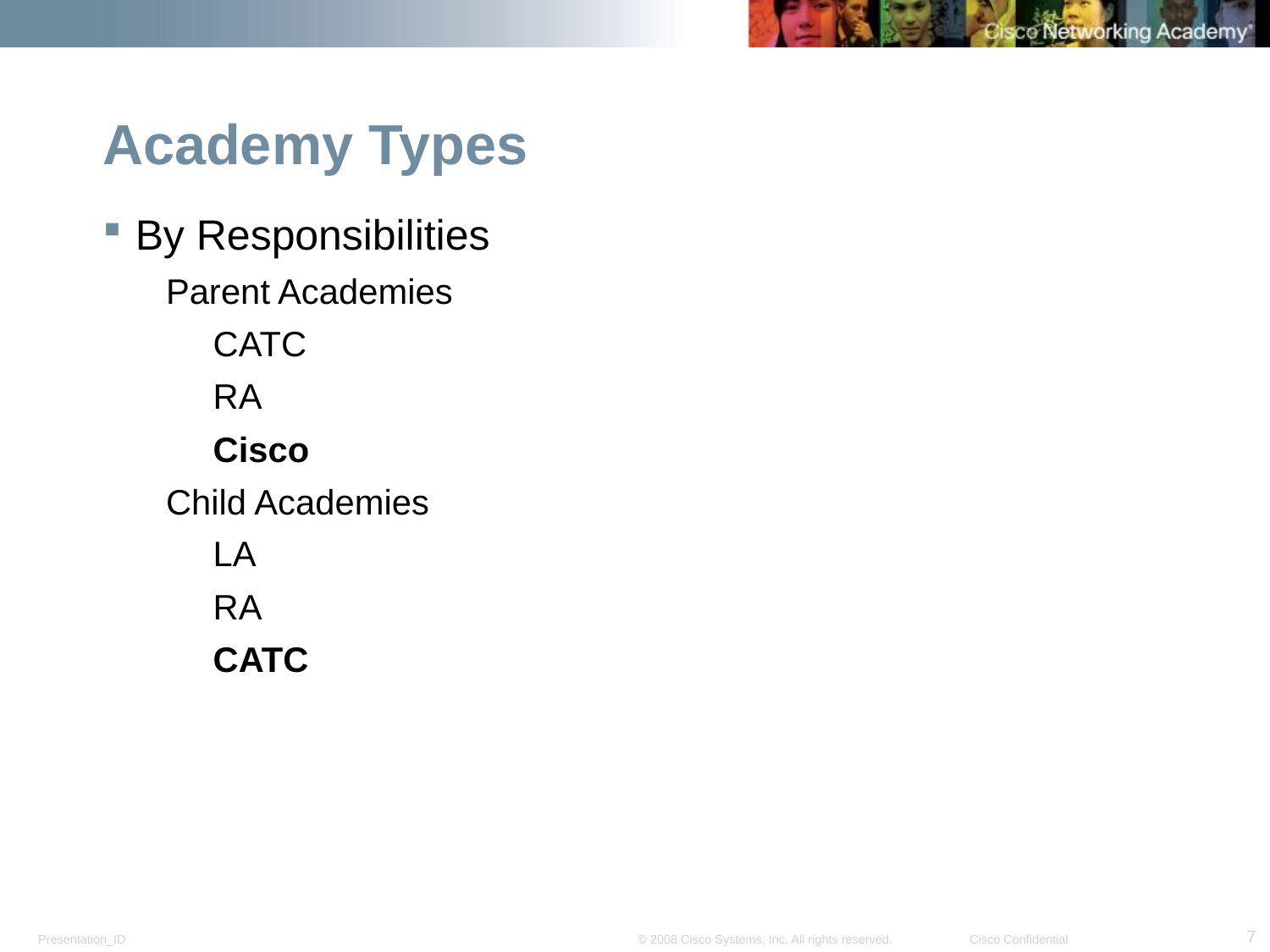

# Academy Types
By Responsibilities
Parent Academies
CATC
RA
Cisco
Child Academies
LA
RA
CATC